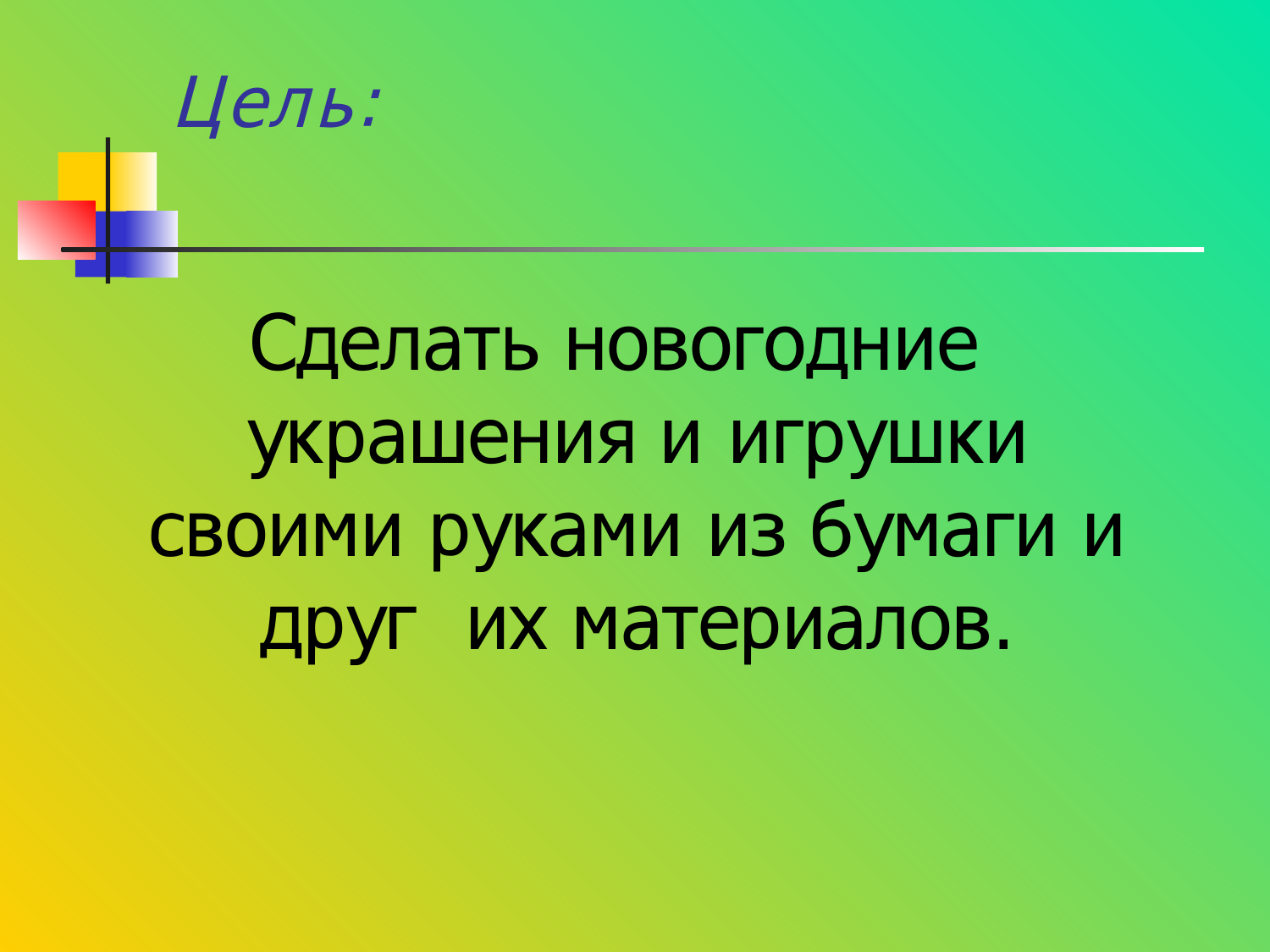

# Цель:
Сделать новогодние украшения и игрушки своими руками из бумаги и друг  их материалов.